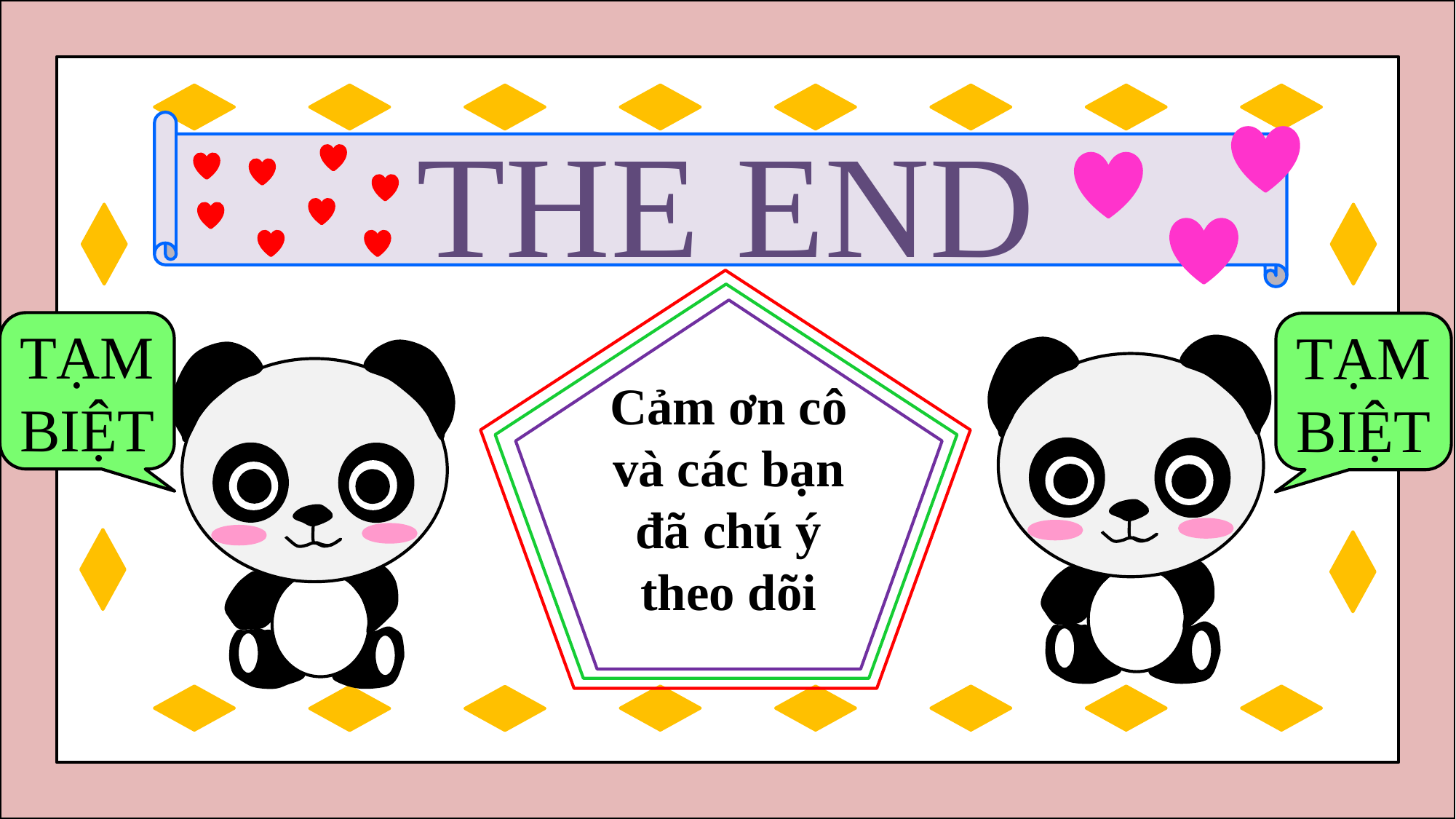

THE END

Cảm ơn cô và các bạn đã chú ý theo dõi

TẠM BIỆT
TẠM BIỆT